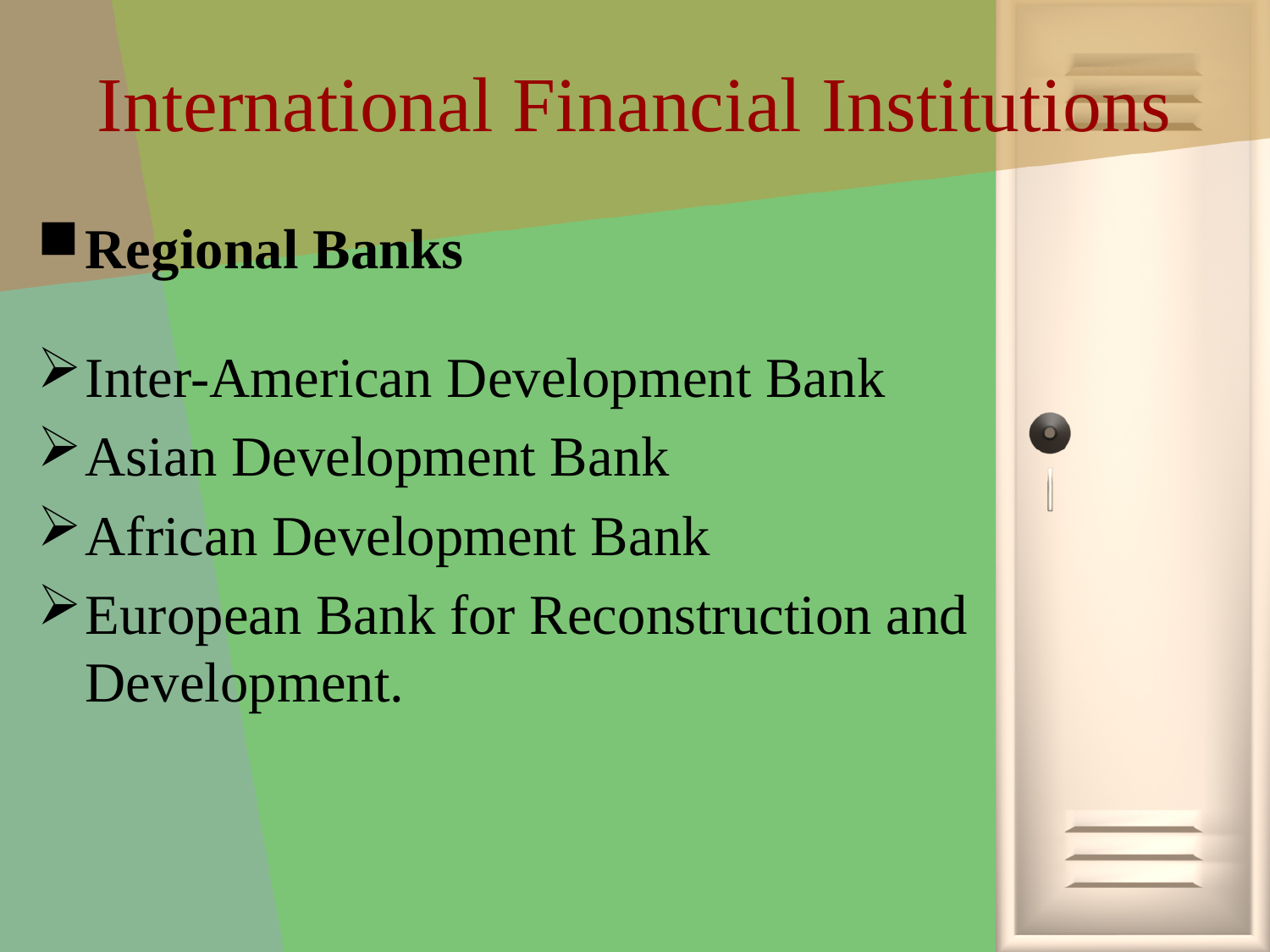

# International Financial Institutions
Regional Banks

Inter-American Development Bank
Asian Development Bank
African Development Bank
European Bank for Reconstruction and Development.